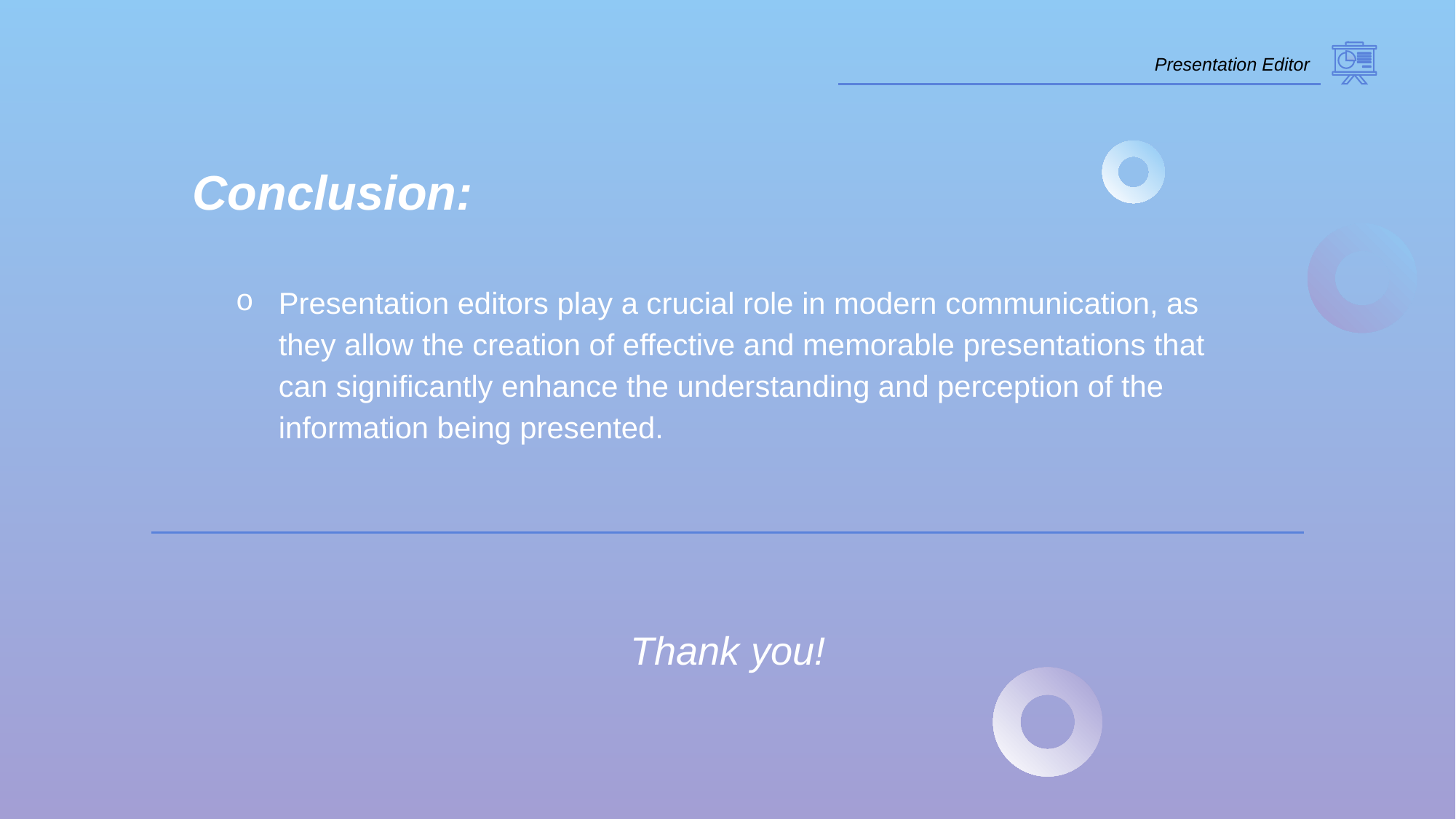

# Conclusion:

Presentation editors play a crucial role in modern communication, as they allow the creation of effective and memorable presentations that can significantly enhance the understanding and perception of the information being presented.
Thank you!

7